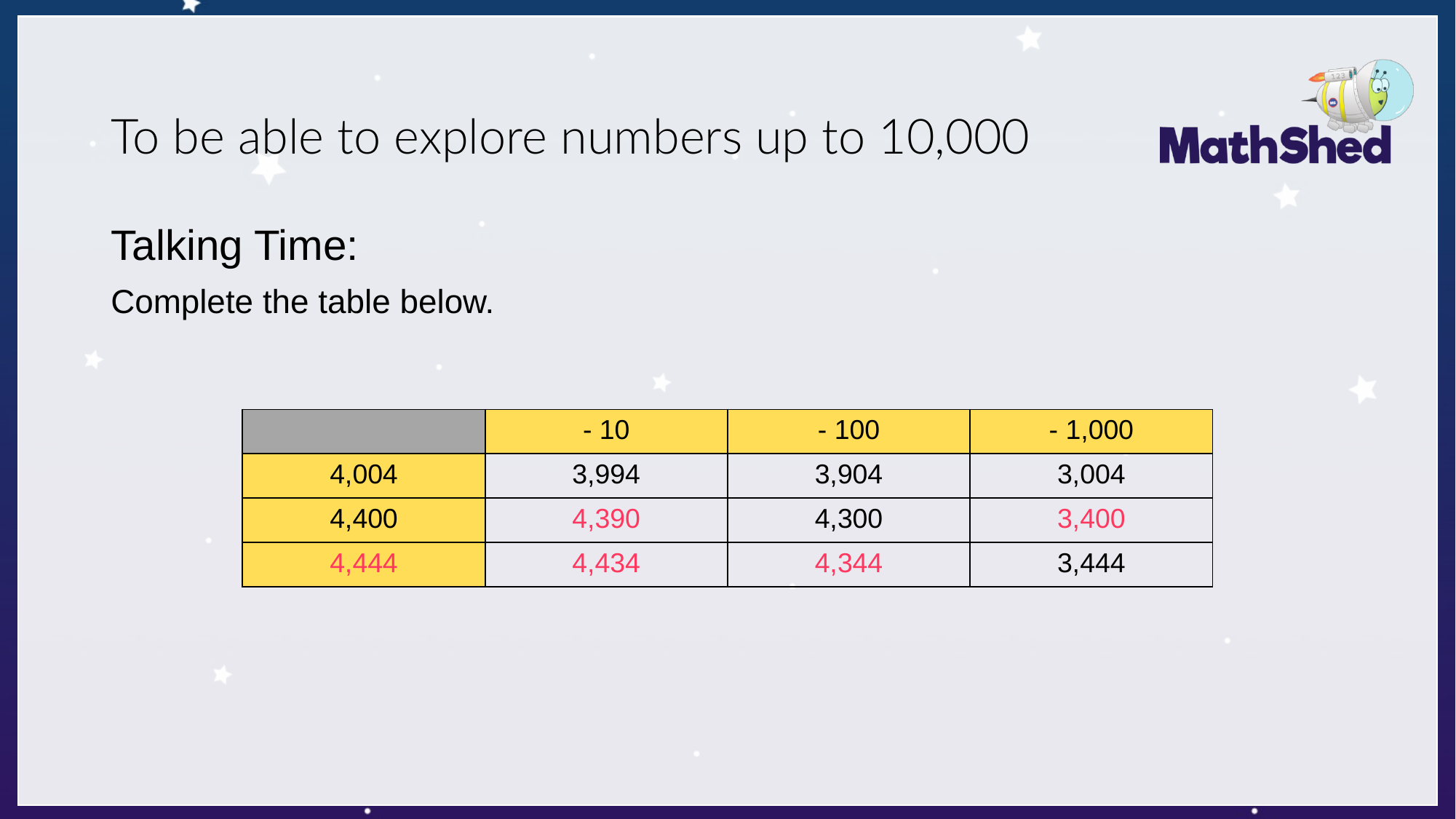

# To be able to explore numbers up to 10,000
Talking Time:
Complete the table below.

|  | - 10 | - 100 | - 1,000 |
| --- | --- | --- | --- |
| 4,004 | 3,994 | 3,904 | 3,004 |
| 4,400 | 4,390 | 4,300 | 3,400 |
| 4,444 | 4,434 | 4,344 | 3,444 |